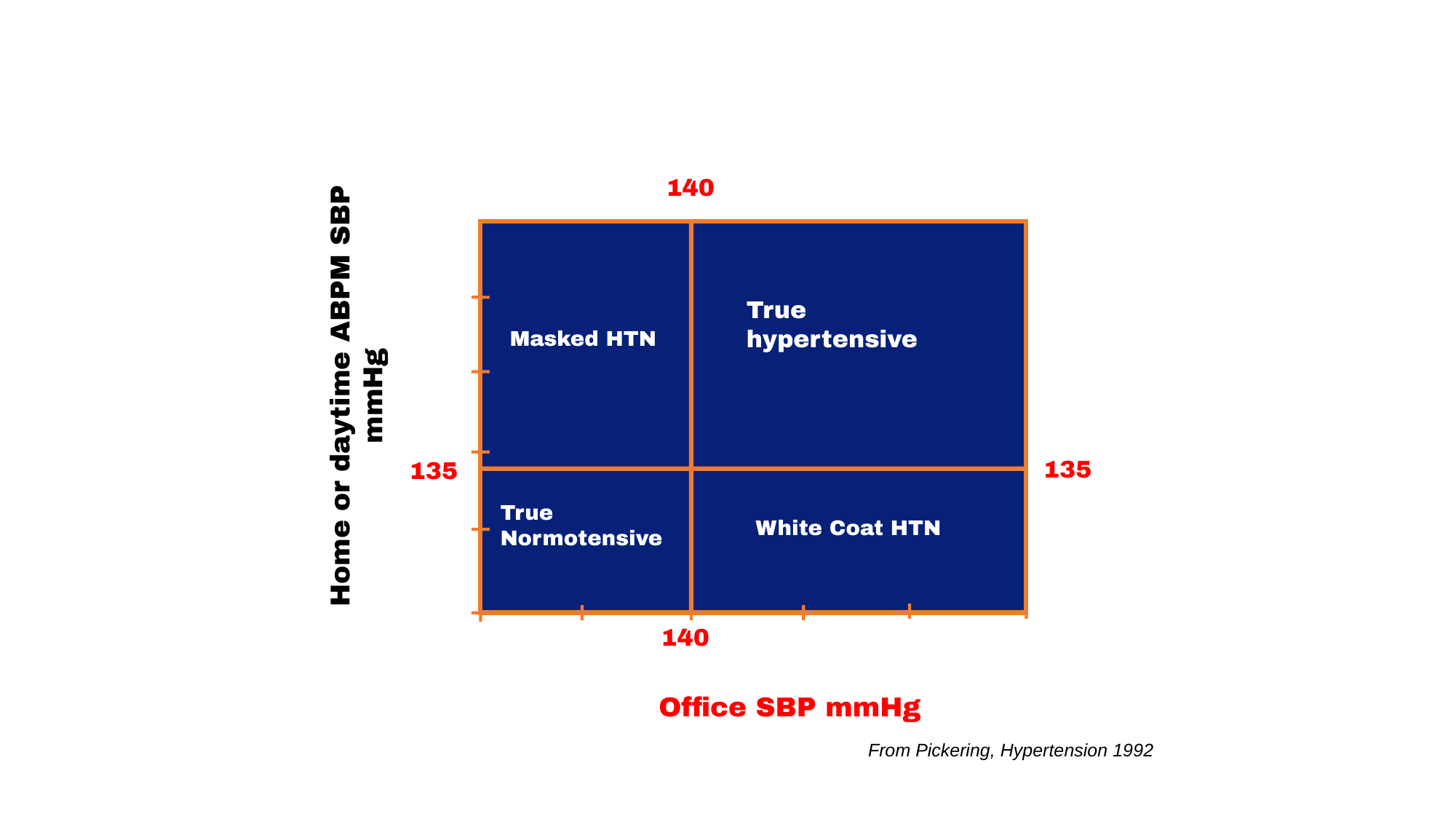

#
140

True
hypertensive

Masked HTN
Home or daytime ABPM SBP mmHg

135

135
True
Normotensive
White Coat HTN

140
 Office SBP mmHg
From Pickering, Hypertension 1992